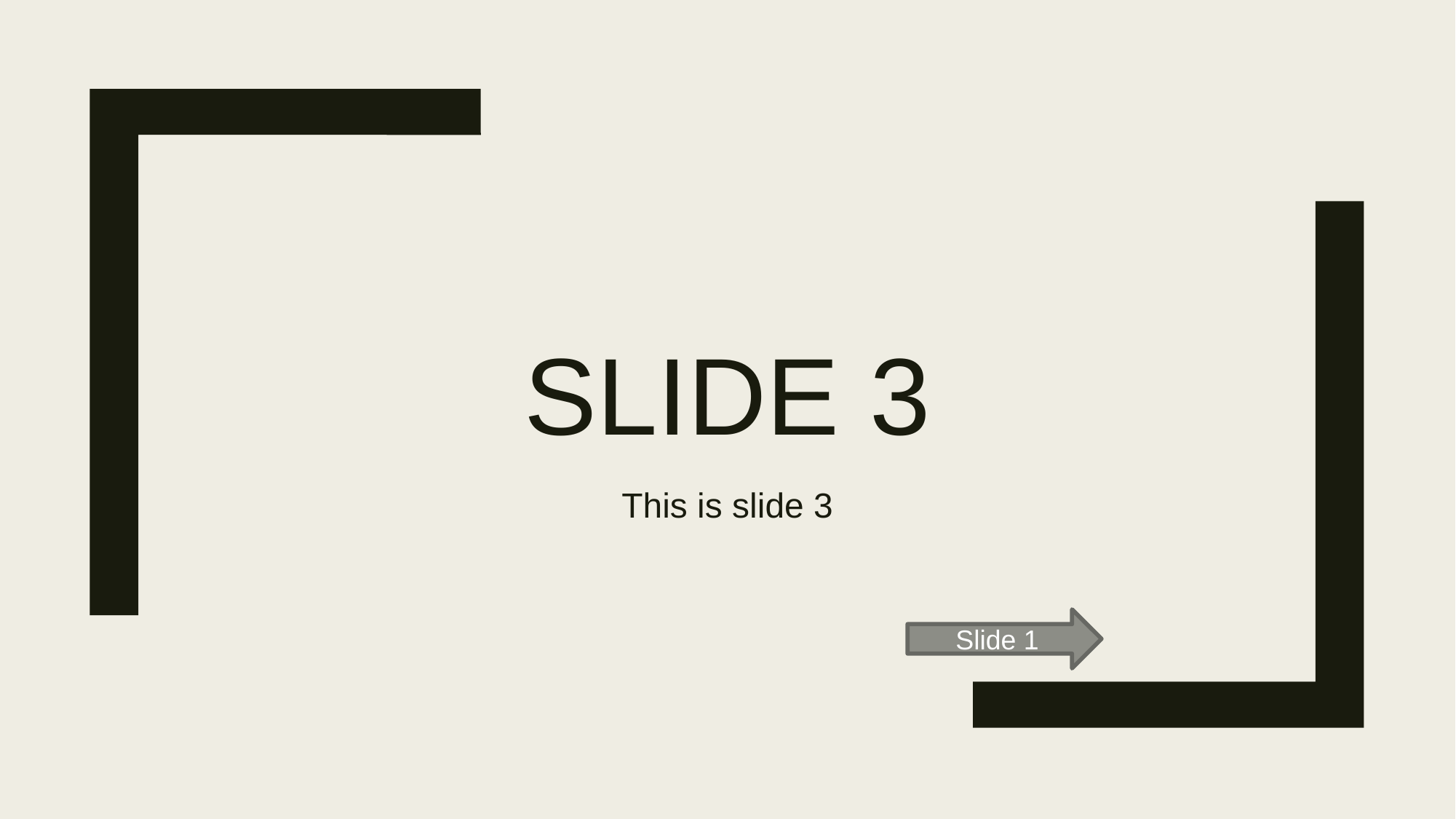

# Slide 3
This is slide 3
Slide 1